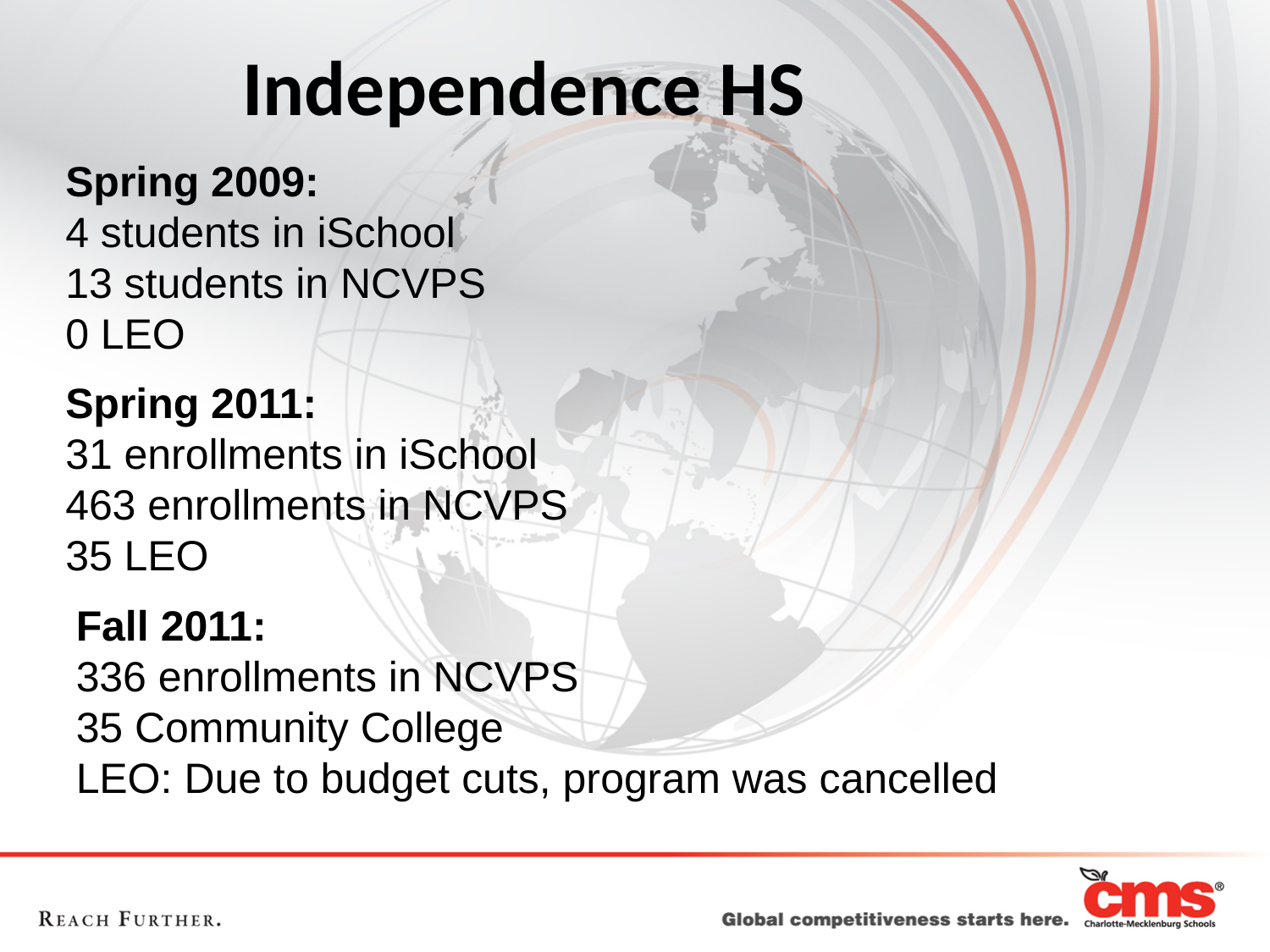

# Independence HS
Spring 2009:
4 students in iSchool
13 students in NCVPS
0 LEO
Spring 2011:
31 enrollments in iSchool
463 enrollments in NCVPS
35 LEO
Fall 2011:
336 enrollments in NCVPS
35 Community College
LEO: Due to budget cuts, program was cancelled